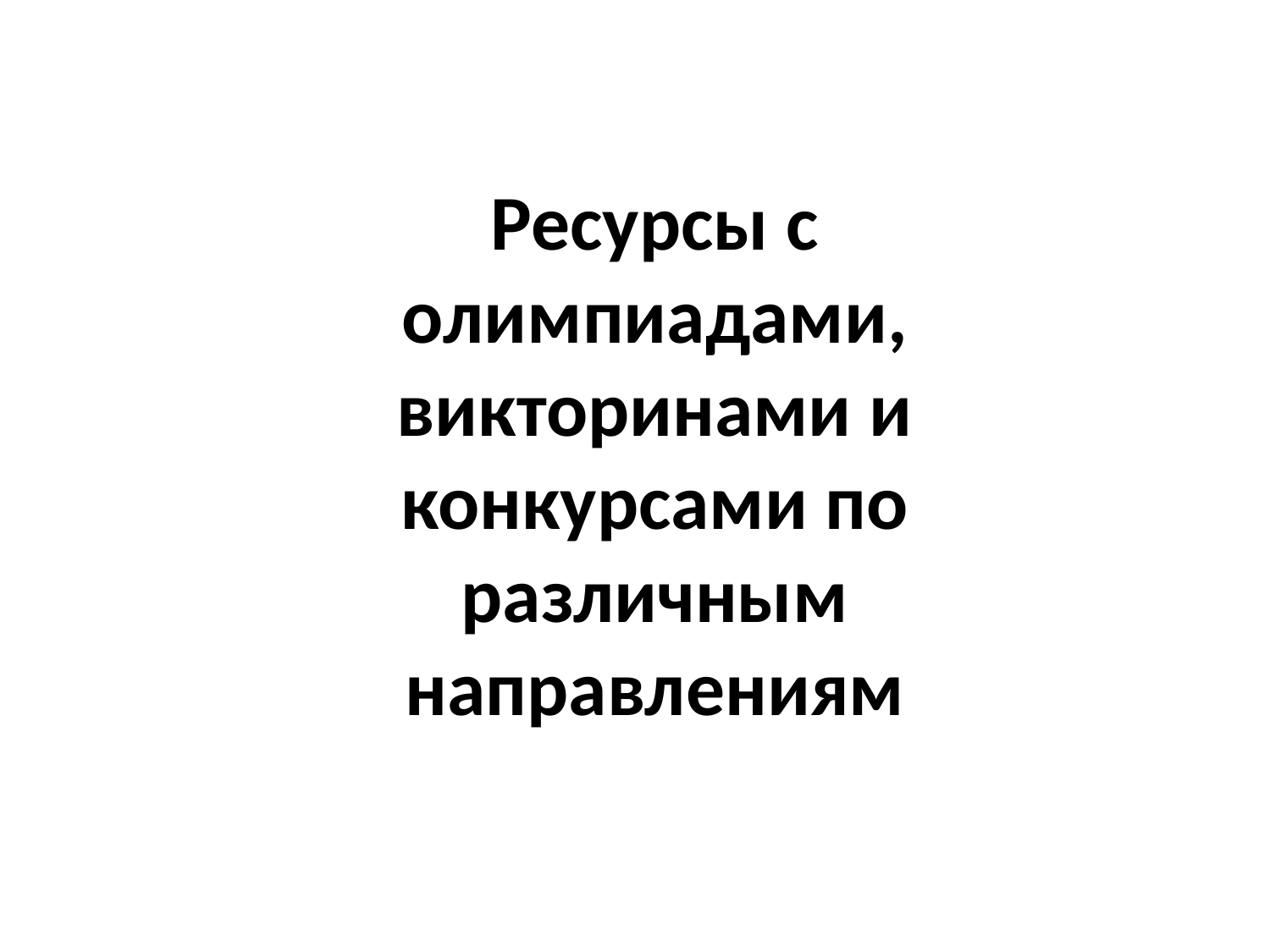

Ресурсы с олимпиадами, викторинами и конкурсами по различным направлениям